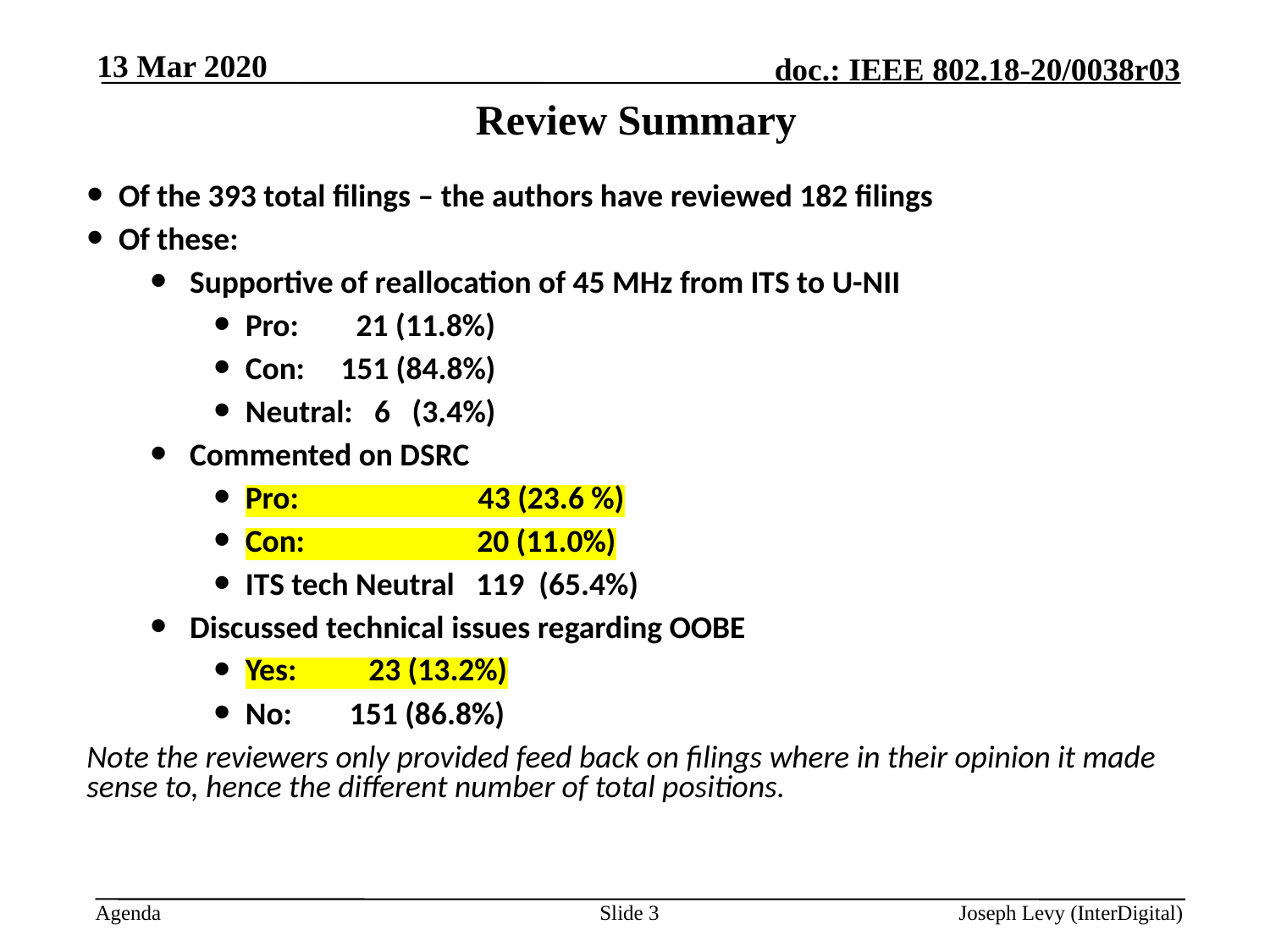

13 Mar 2020
Review Summary

Of the 393 total filings – the authors have reviewed 182 filings
Of these:
Supportive of reallocation of 45 MHz from ITS to U-NII
Pro:        21 (11.8%)
Con:     151 (84.8%)
Neutral:   6   (3.4%)
Commented on DSRC
Pro:                         43 (23.6 %)
Con:                        20 (11.0%)
ITS tech Neutral   119  (65.4%)
Discussed technical issues regarding OOBE
Yes:          23 (13.2%)
No:        151 (86.8%)
Note the reviewers only provided feed back on filings where in their opinion it made sense to, hence the different number of total positions.
Slide 3
Joseph Levy (InterDigital)